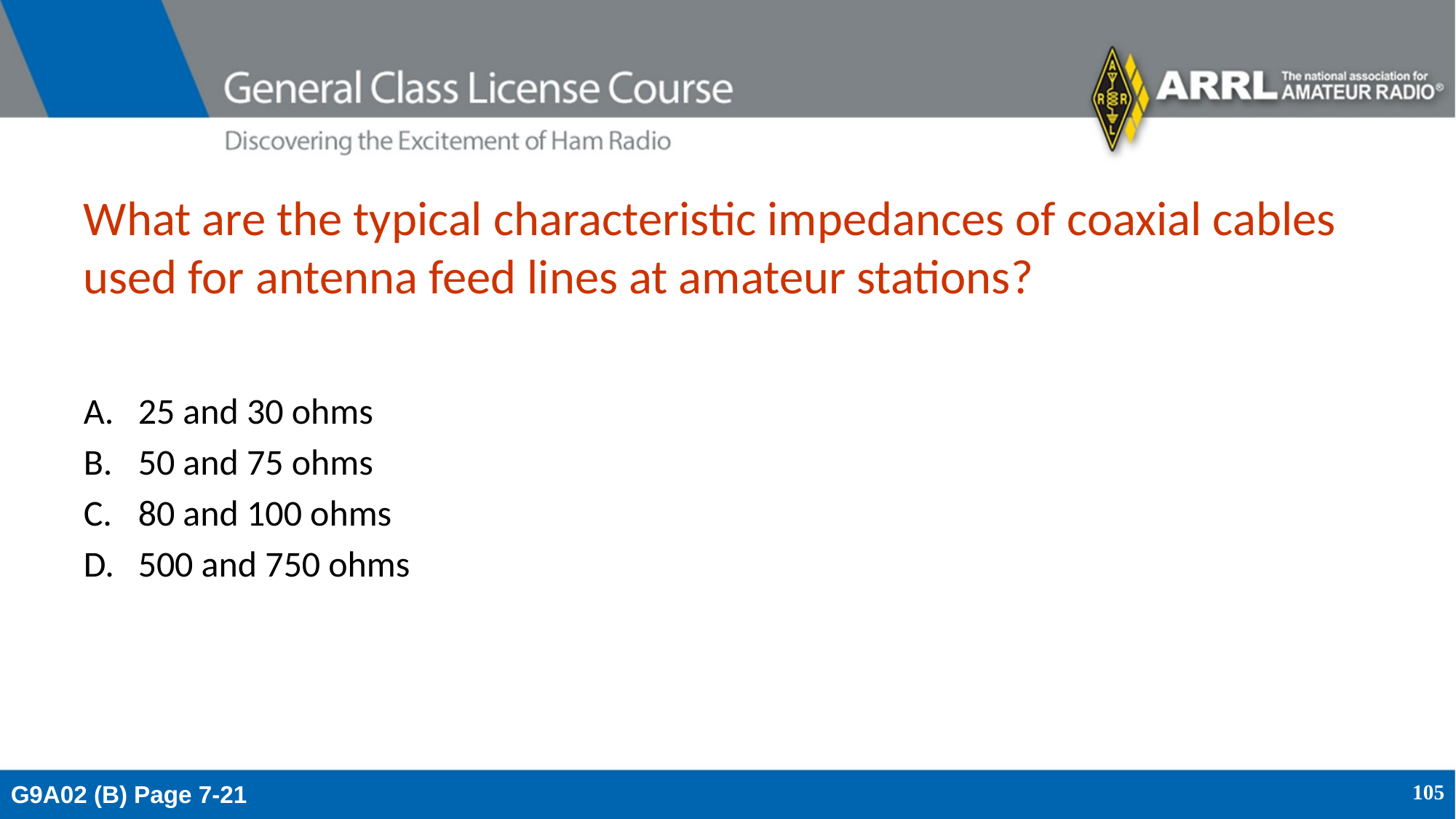

# What are the typical characteristic impedances of coaxial cables used for antenna feed lines at amateur stations?
25 and 30 ohms
50 and 75 ohms
80 and 100 ohms
500 and 750 ohms
G9A02 (B) Page 7-21
105